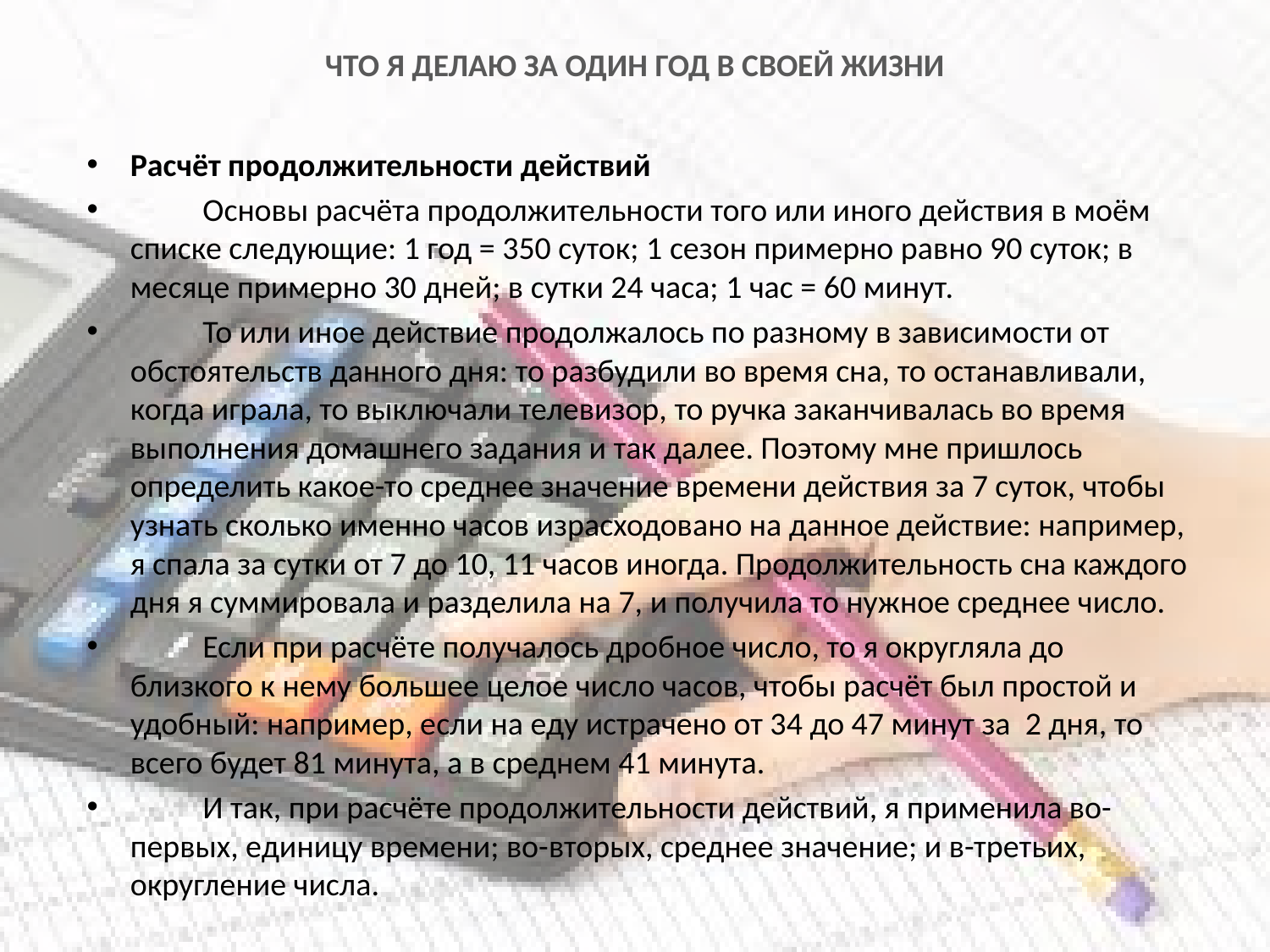

# ЧТО Я ДЕЛАЮ ЗА ОДИН ГОД В СВОЕЙ ЖИЗНИ
Расчёт продолжительности действий
	Основы расчёта продолжительности того или иного действия в моём списке следующие: 1 год = 350 суток; 1 сезон примерно равно 90 суток; в месяце примерно 30 дней; в сутки 24 часа; 1 час = 60 минут.
	То или иное действие продолжалось по разному в зависимости от обстоятельств данного дня: то разбудили во время сна, то останавливали, когда играла, то выключали телевизор, то ручка заканчивалась во время выполнения домашнего задания и так далее. Поэтому мне пришлось определить какое-то среднее значение времени действия за 7 суток, чтобы узнать сколько именно часов израсходовано на данное действие: например, я спала за сутки от 7 до 10, 11 часов иногда. Продолжительность сна каждого дня я суммировала и разделила на 7, и получила то нужное среднее число.
	Если при расчёте получалось дробное число, то я округляла до близкого к нему большее целое число часов, чтобы расчёт был простой и удобный: например, если на еду истрачено от 34 до 47 минут за  2 дня, то всего будет 81 минута, а в среднем 41 минута.
	И так, при расчёте продолжительности действий, я применила во-первых, единицу времени; во-вторых, среднее значение; и в-третьих, округление числа.